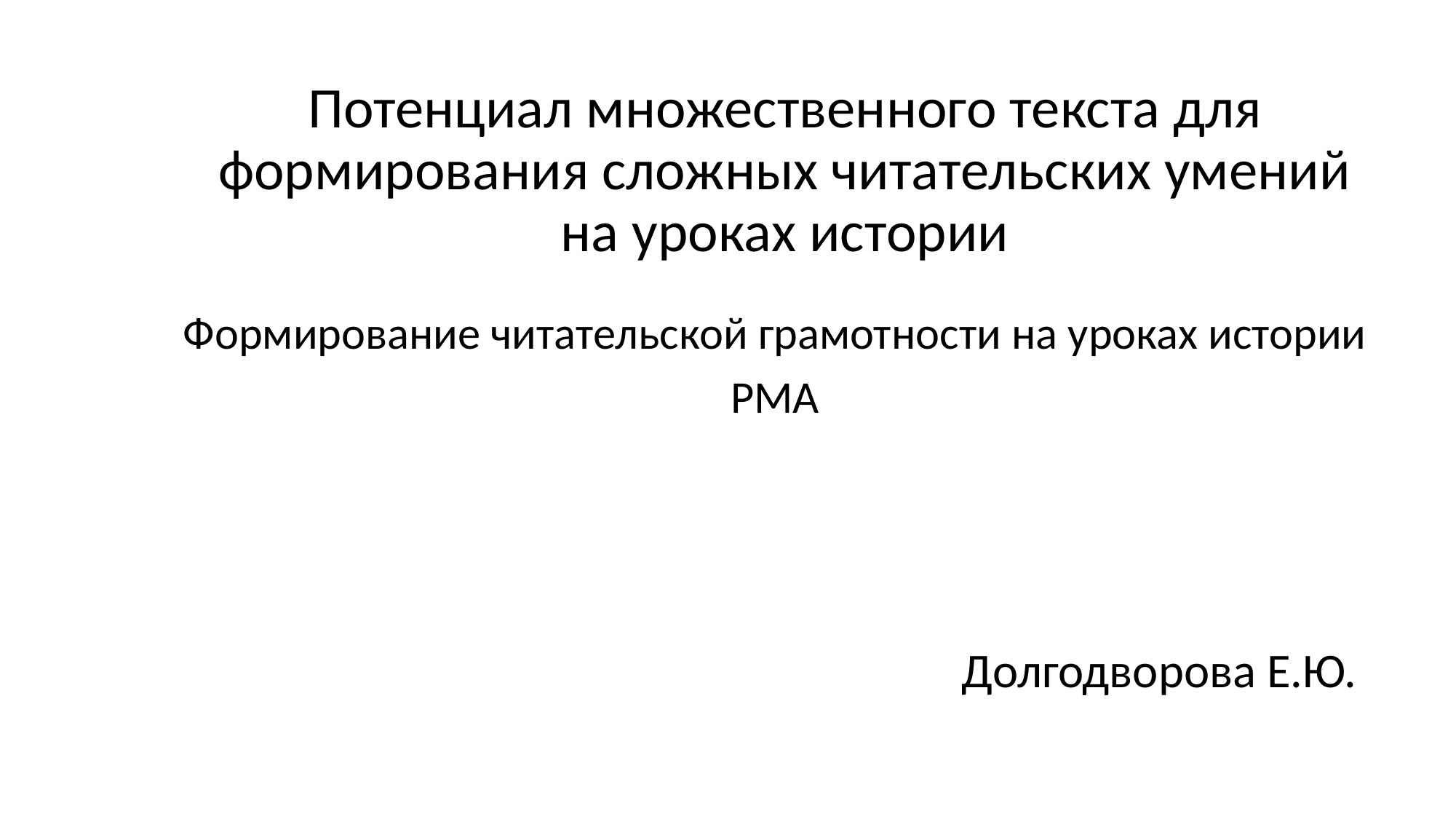

# Потенциал множественного текста для формирования сложных читательских умений на уроках истории
Формирование читательской грамотности на уроках истории
РМА

Долгодворова Е.Ю.